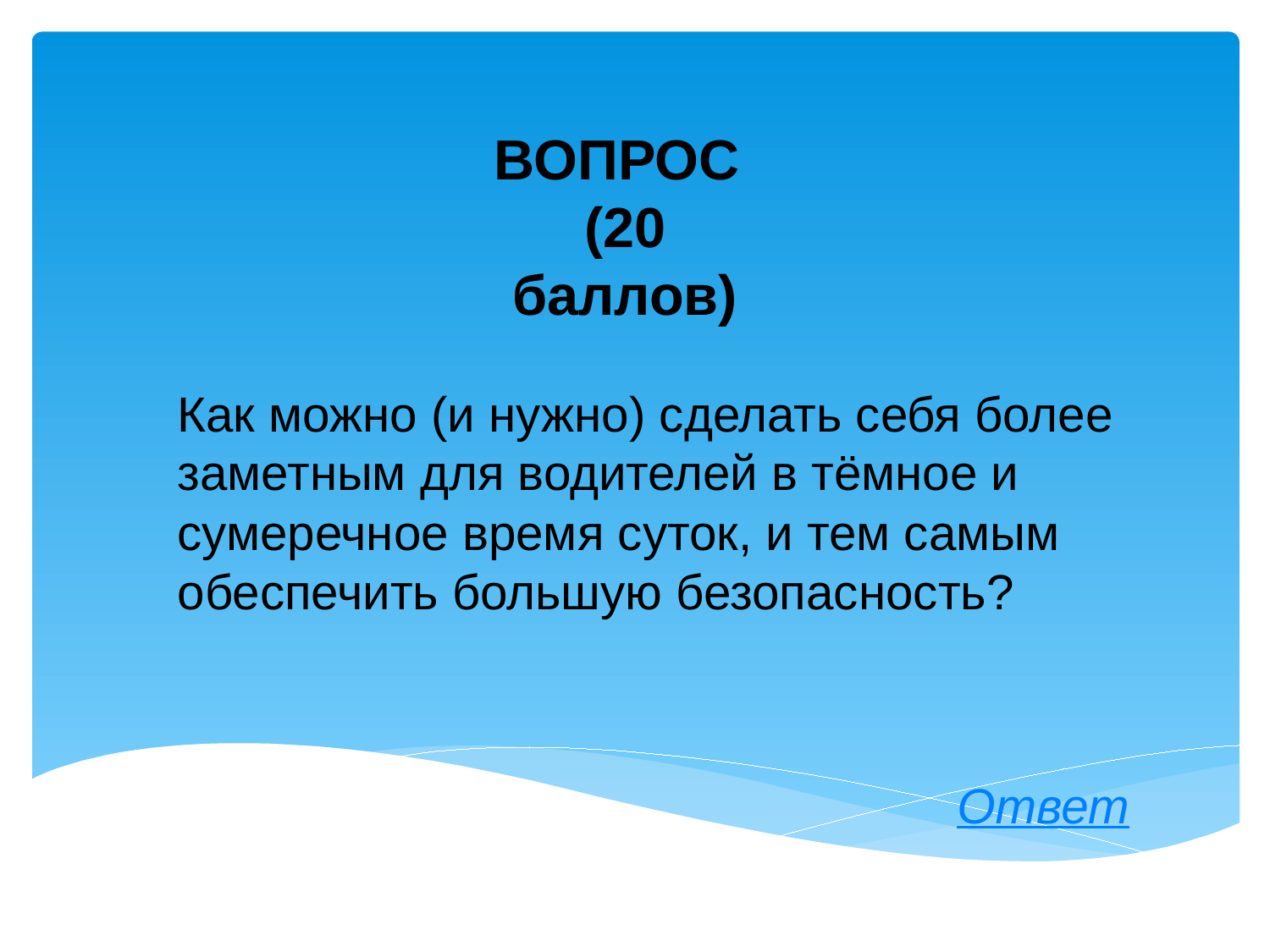

ВОПРОС  (20 баллов)
Как можно (и нужно) сделать себя более заметным для водителей в тёмное и сумеречное время суток, и тем самым обеспечить большую безопасность?
Ответ